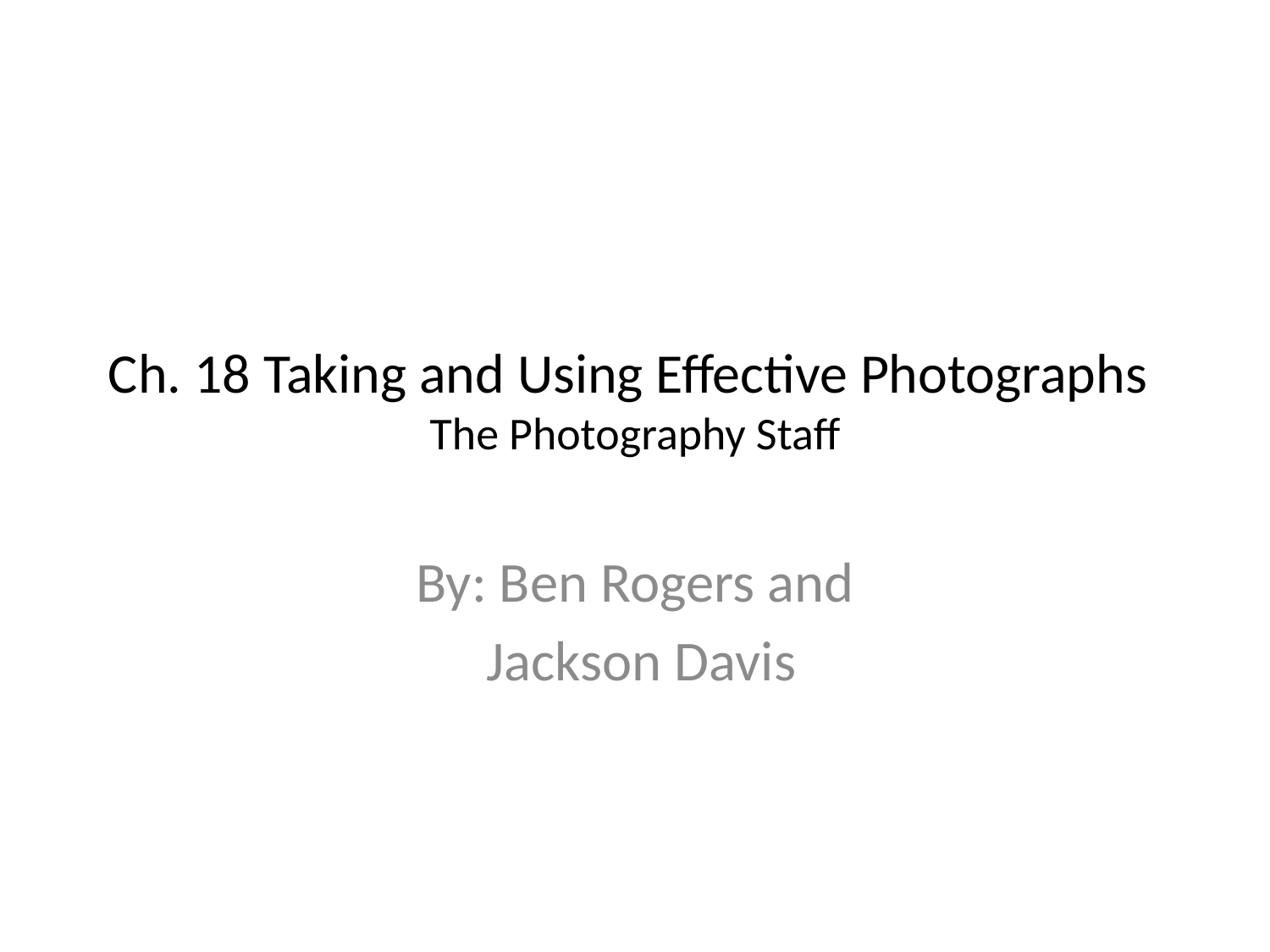

# Ch. 18 Taking and Using Effective Photographs The Photography Staff
By: Ben Rogers and
 Jackson Davis